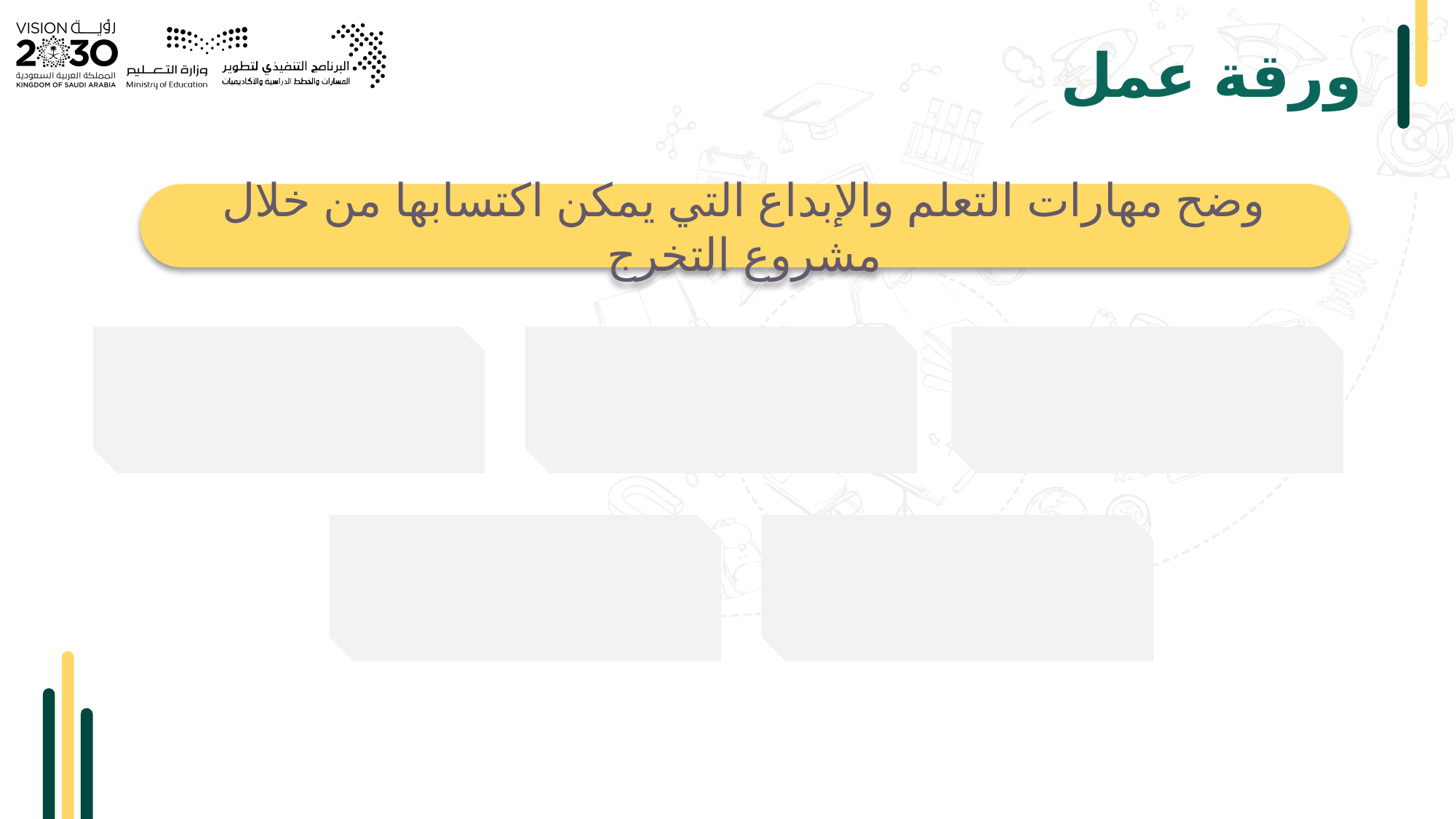

# ورقة عمل

وضح مهارات التعلم والإبداع التي يمكن اكتسابها من خلال مشروع التخرج